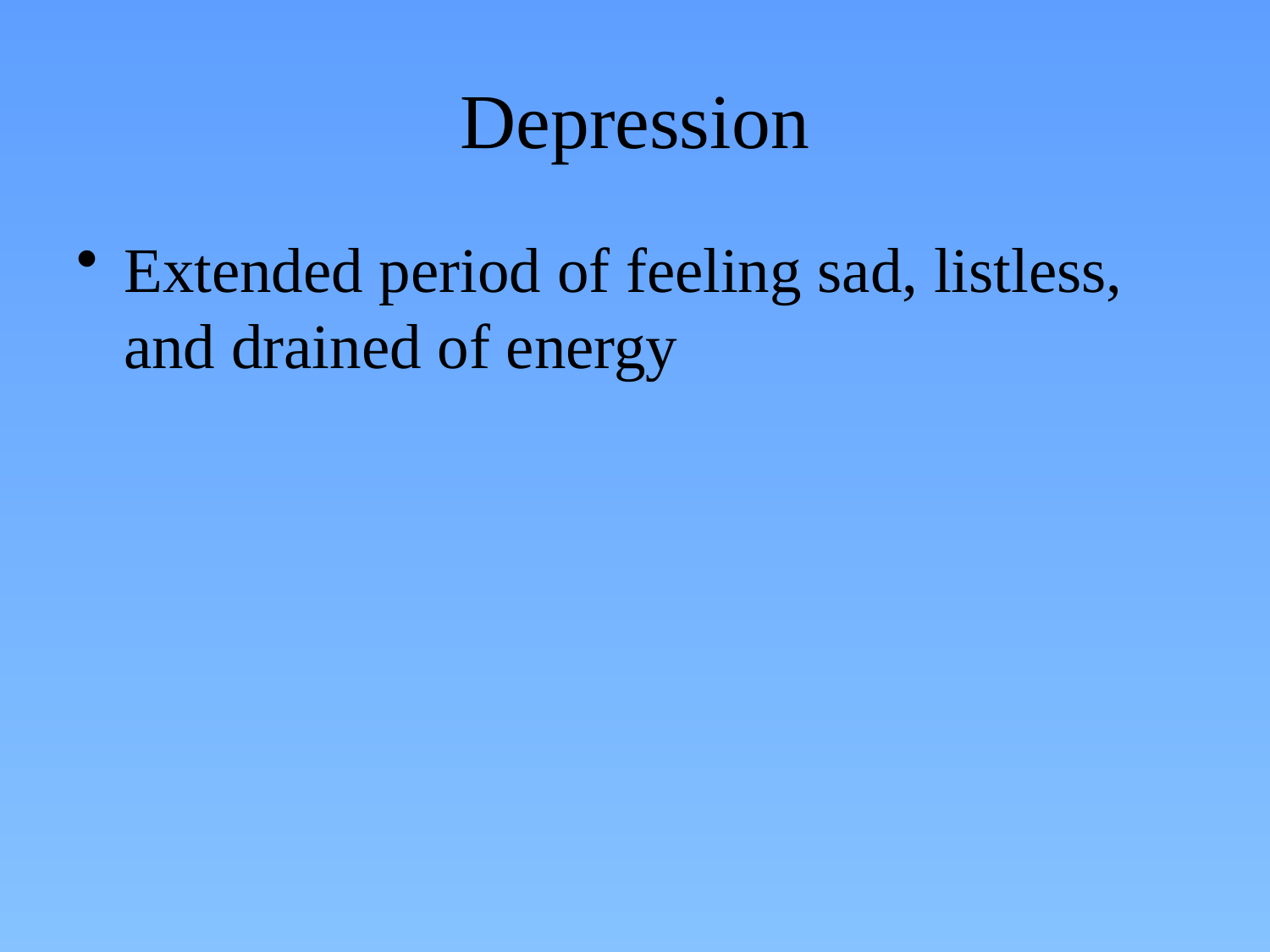

# Depression
Extended period of feeling sad, listless, and drained of energy